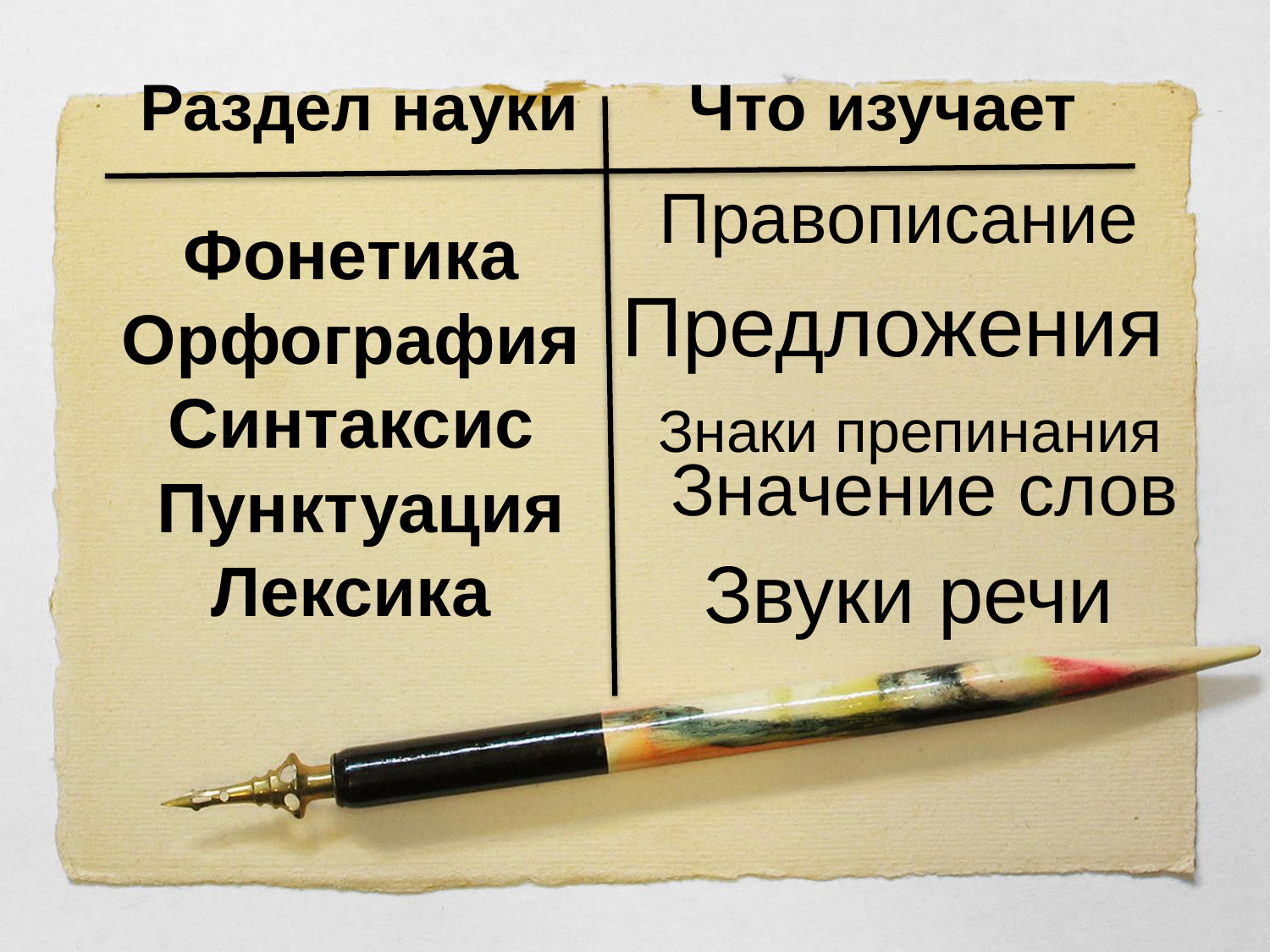

Раздел науки      Что изучает
Правописание
Фонетика
Орфография
Синтаксис
 Пунктуация
Лексика
Знаки препинания
Значение слов
Звуки речи
Предложения